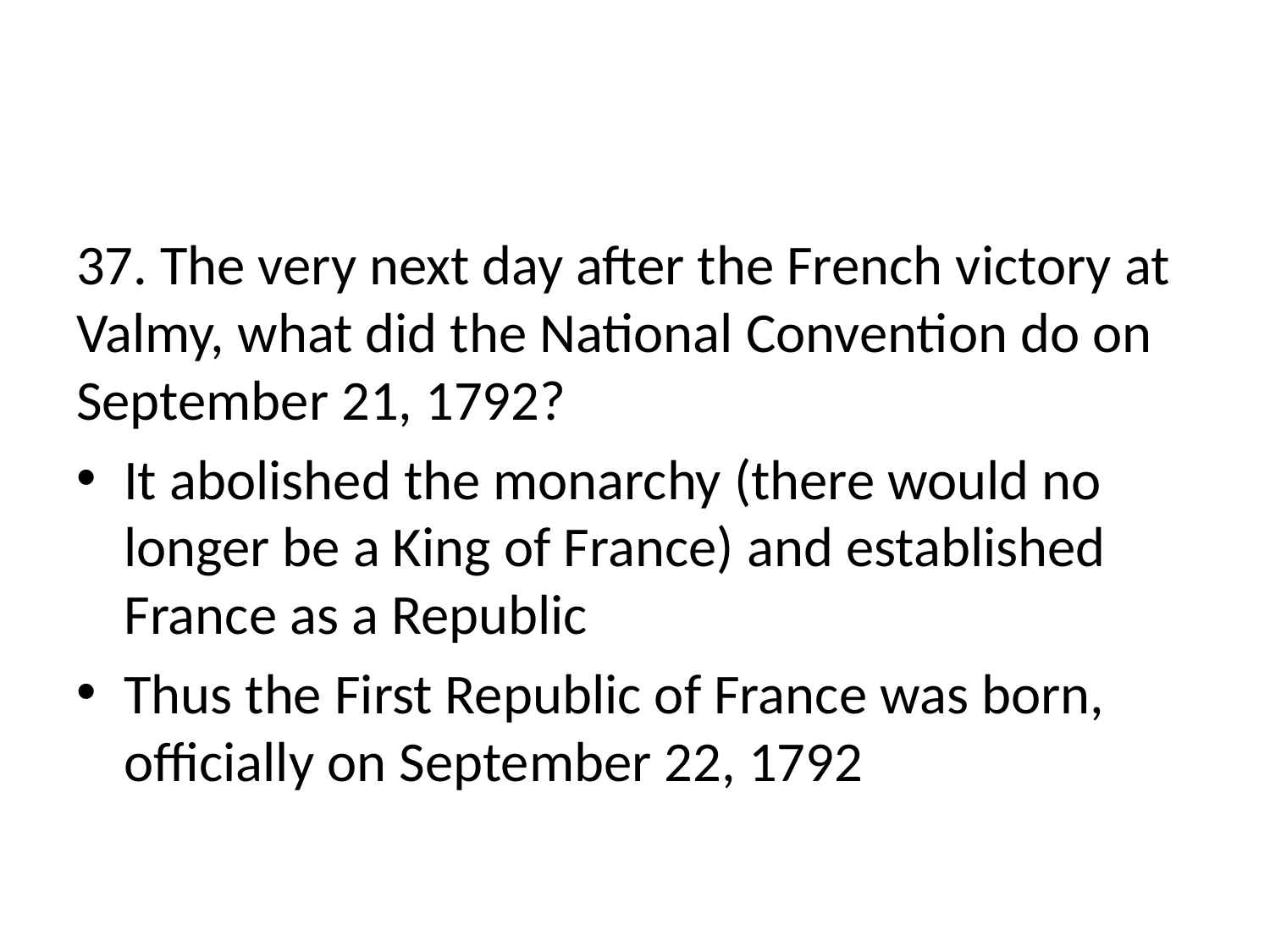

#
37. The very next day after the French victory at Valmy, what did the National Convention do on September 21, 1792?
It abolished the monarchy (there would no longer be a King of France) and established France as a Republic
Thus the First Republic of France was born, officially on September 22, 1792